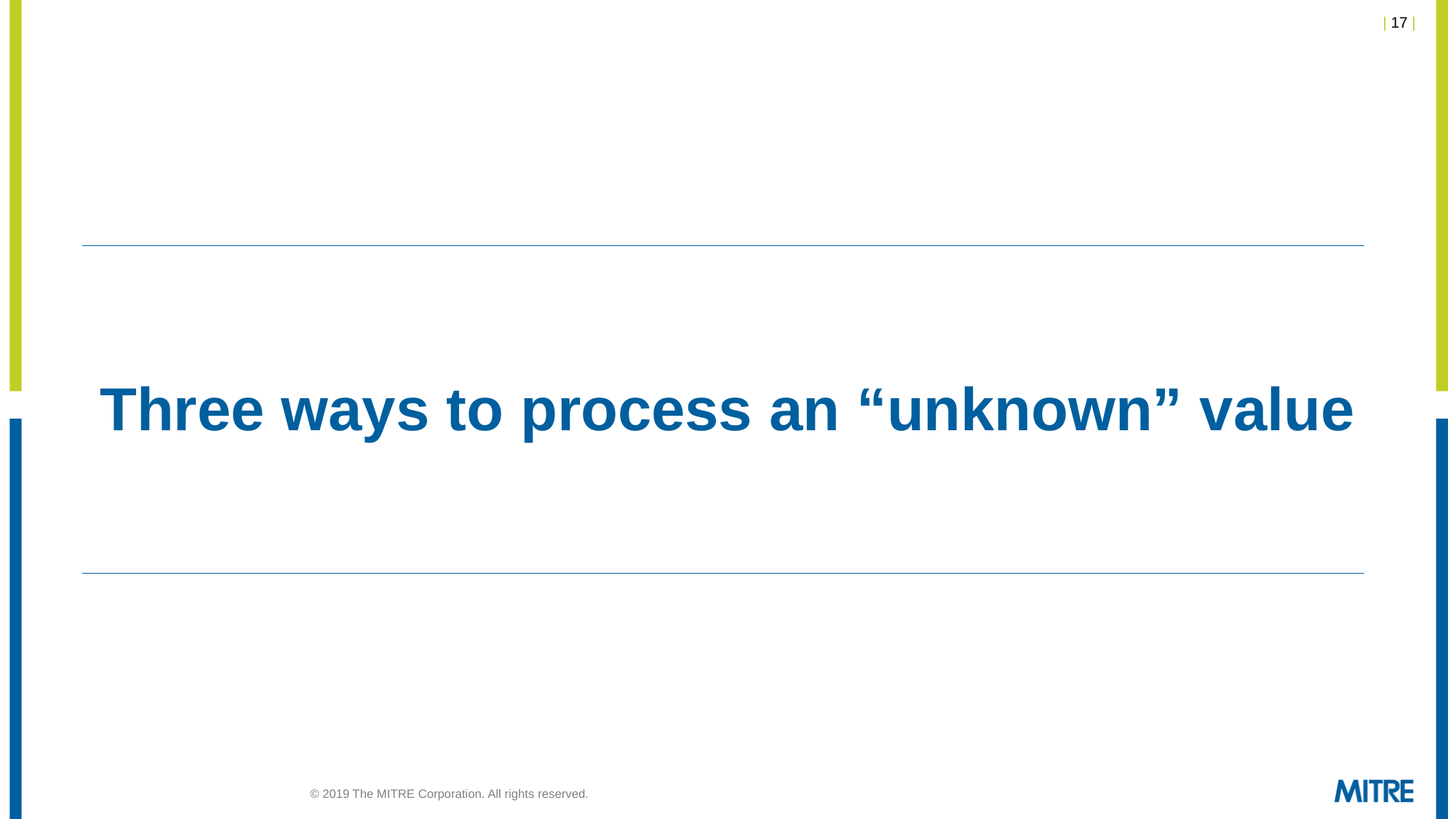

# Three ways to process an “unknown” value
© 2019 The MITRE Corporation. All rights reserved.